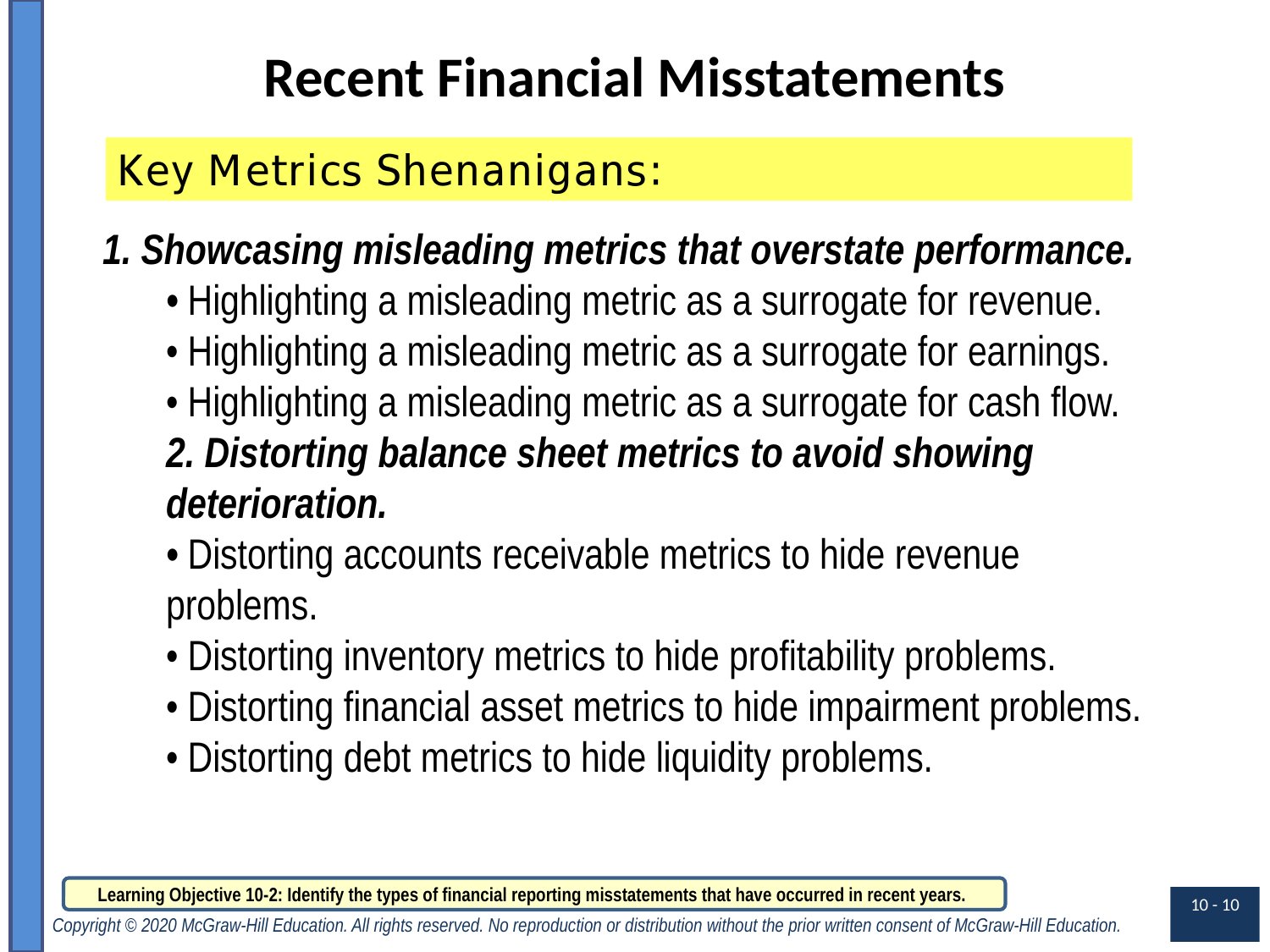

# Recent Financial Misstatements
Key Metrics Shenanigans:
1. Showcasing misleading metrics that overstate performance.
• Highlighting a misleading metric as a surrogate for revenue.
• Highlighting a misleading metric as a surrogate for earnings.
• Highlighting a misleading metric as a surrogate for cash flow.
2. Distorting balance sheet metrics to avoid showing deterioration.
• Distorting accounts receivable metrics to hide revenue problems.
• Distorting inventory metrics to hide profitability problems.
• Distorting financial asset metrics to hide impairment problems.
• Distorting debt metrics to hide liquidity problems.
Learning Objective 10-2: Identify the types of financial reporting misstatements that have occurred in recent years.